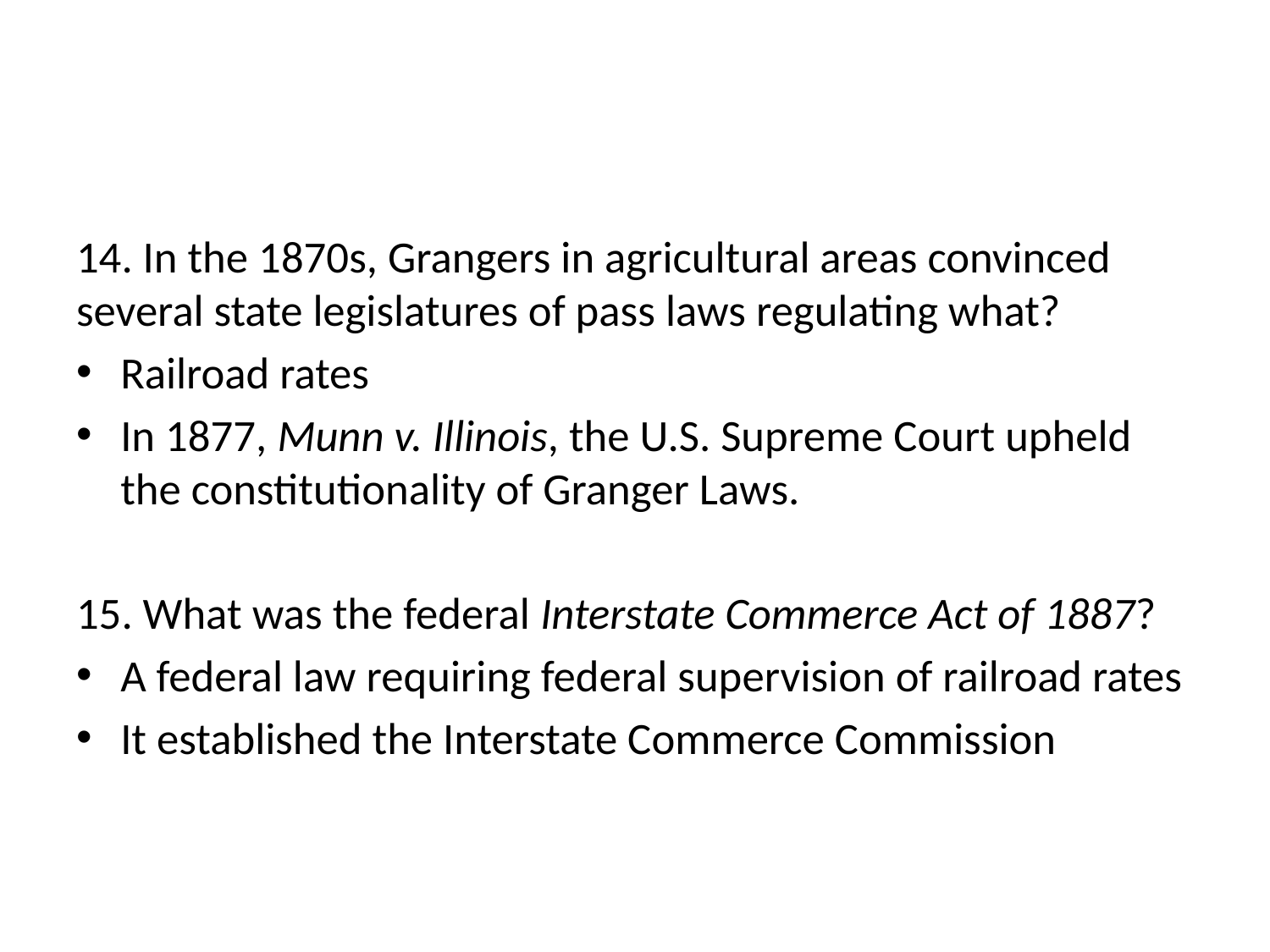

#
14. In the 1870s, Grangers in agricultural areas convinced several state legislatures of pass laws regulating what?
Railroad rates
In 1877, Munn v. Illinois, the U.S. Supreme Court upheld the constitutionality of Granger Laws.

15. What was the federal Interstate Commerce Act of 1887?
A federal law requiring federal supervision of railroad rates
It established the Interstate Commerce Commission